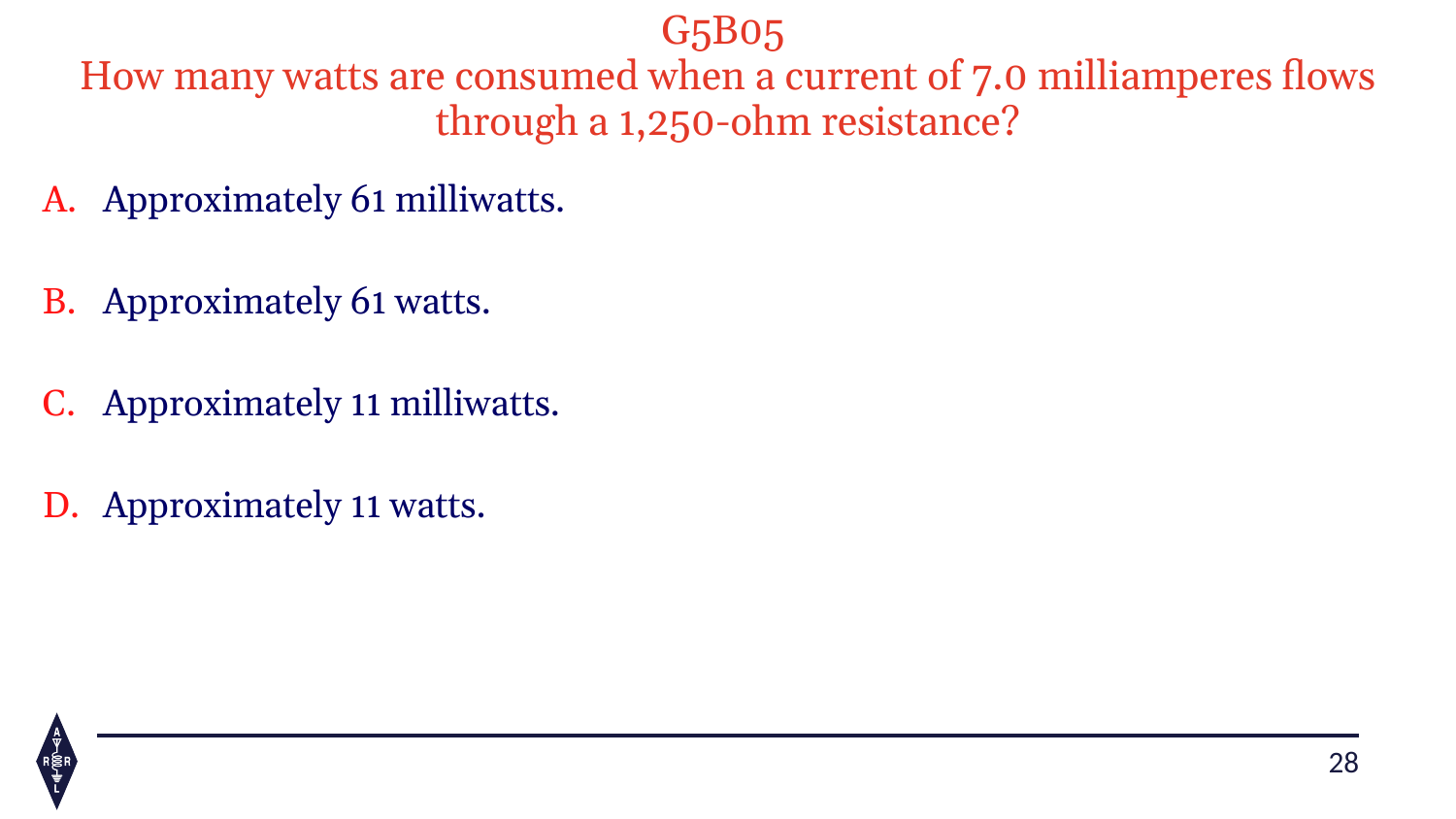

G5B05
How many watts are consumed when a current of 7.0 milliamperes flows through a 1,250-ohm resistance?
Approximately 61 milliwatts.

Approximately 61 watts.

Approximately 11 milliwatts.

Approximately 11 watts.
28